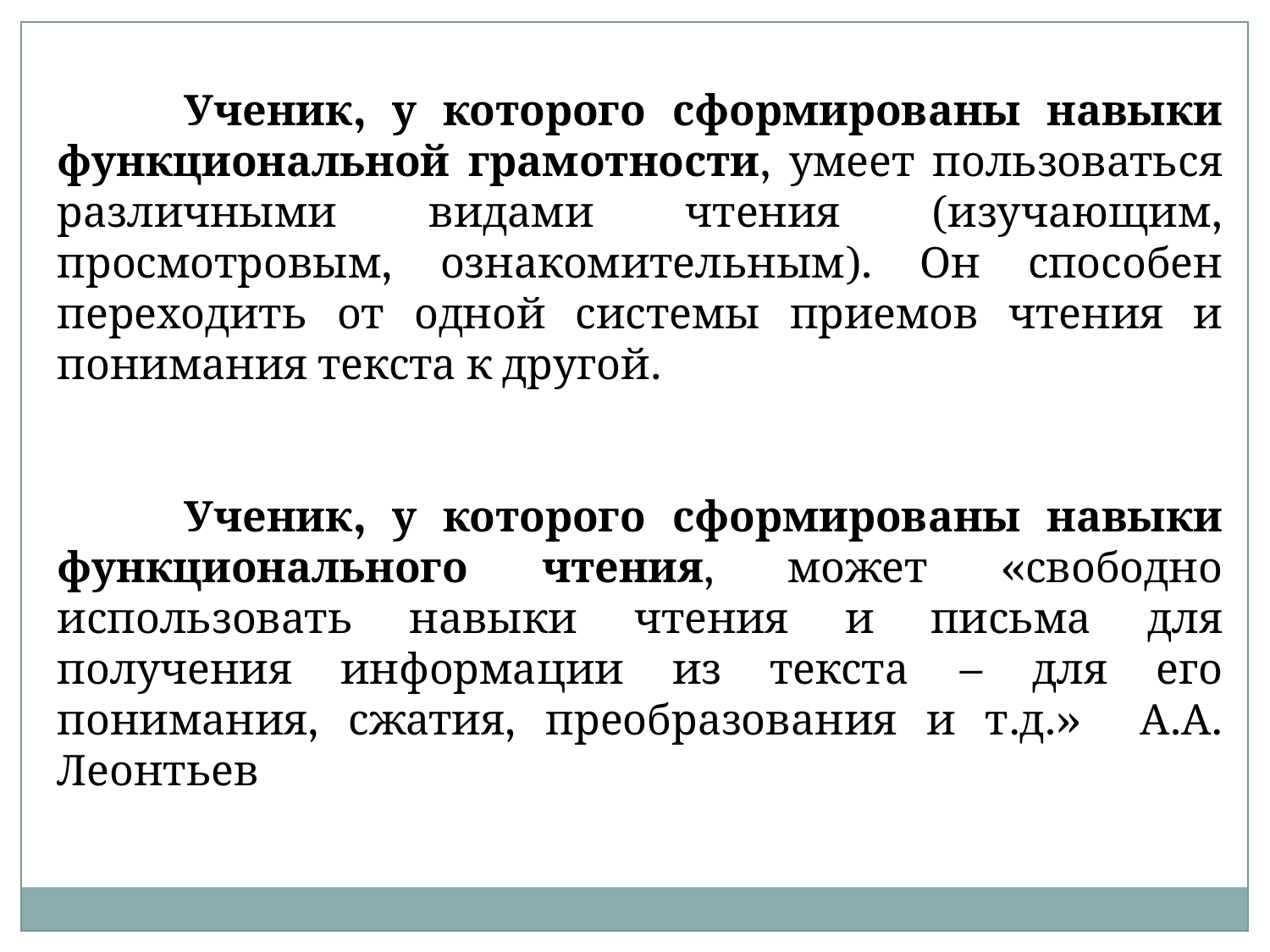

Ученик, у которого сформированы навыки функциональной грамотности, умеет пользоваться различными видами чтения (изучающим, просмотровым, ознакомительным). Он способен переходить от одной системы приемов чтения и понимания текста к другой.

	Ученик, у которого сформированы навыки функционального чтения, может «свободно использовать навыки чтения и письма для получения информации из текста – для его понимания, сжатия, преобразования и т.д.»  А.А. Леонтьев